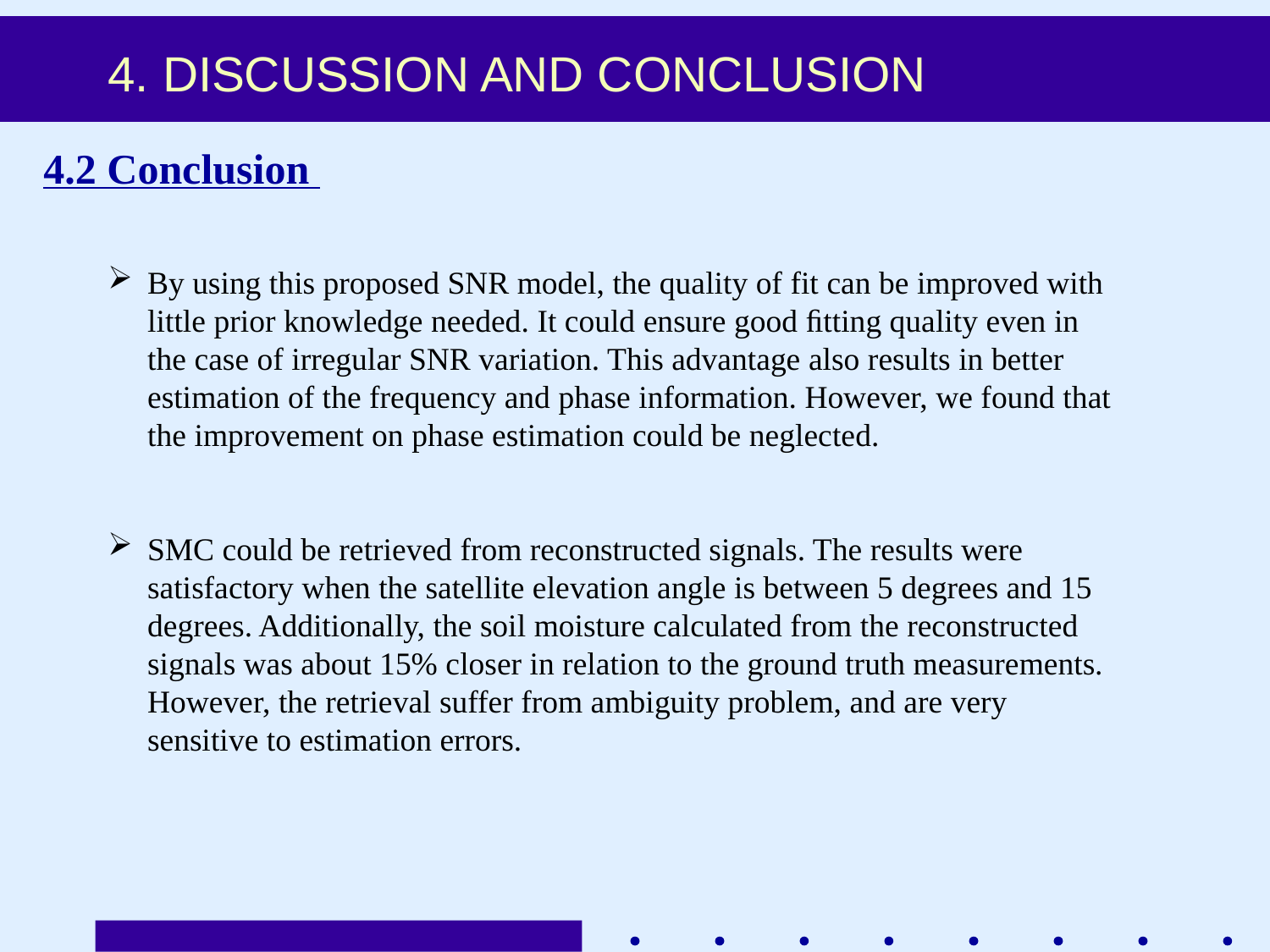

# 4. DISCUSSION AND CONCLUSION
4.2 Conclusion
By using this proposed SNR model, the quality of fit can be improved with little prior knowledge needed. It could ensure good ﬁtting quality even in the case of irregular SNR variation. This advantage also results in better estimation of the frequency and phase information. However, we found that the improvement on phase estimation could be neglected.

SMC could be retrieved from reconstructed signals. The results were satisfactory when the satellite elevation angle is between 5 degrees and 15 degrees. Additionally, the soil moisture calculated from the reconstructed signals was about 15% closer in relation to the ground truth measurements. However, the retrieval suffer from ambiguity problem, and are very sensitive to estimation errors.